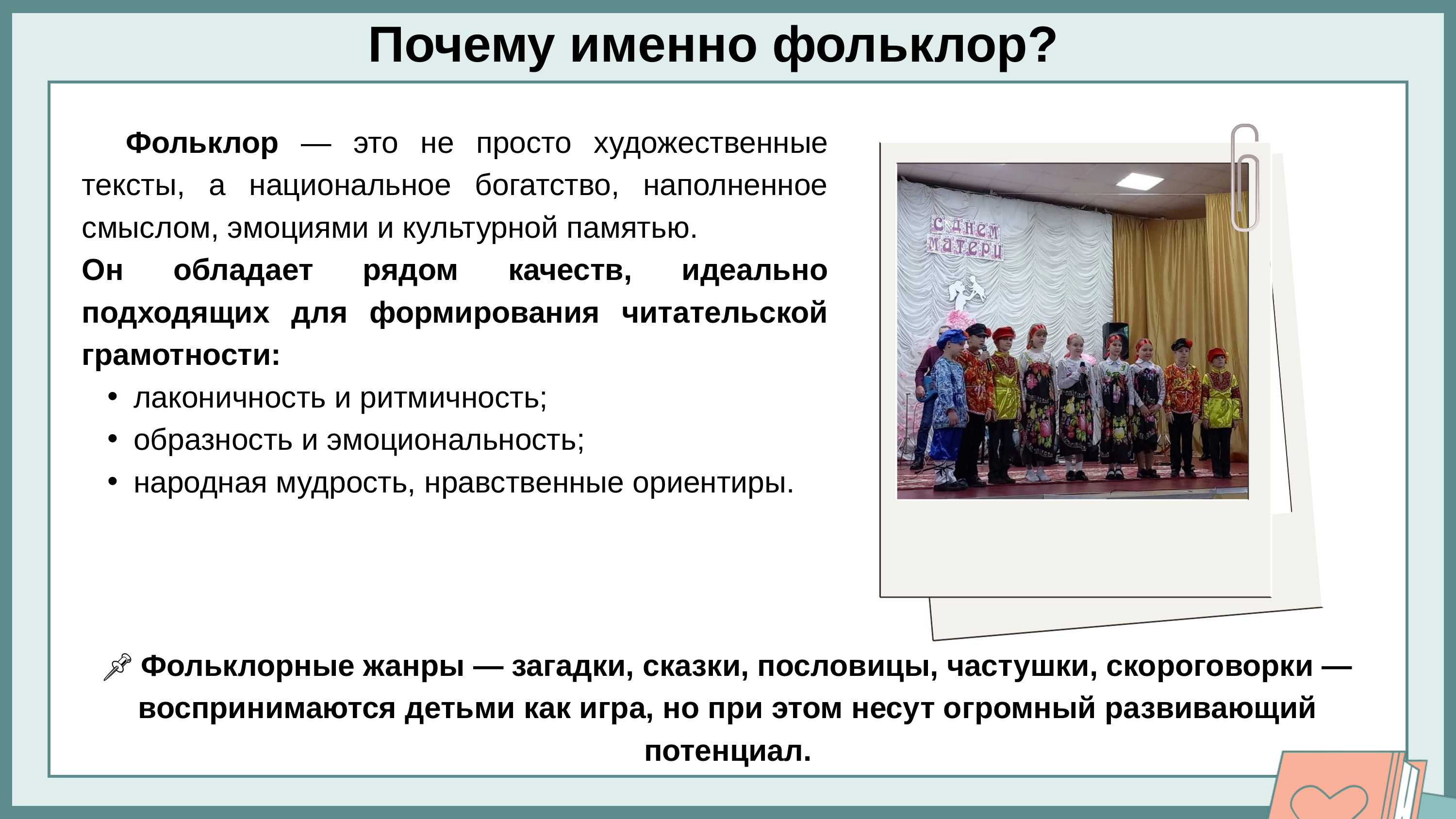

Почему именно фольклор?

  Фольклор — это не просто художественные тексты, а национальное богатство, наполненное смыслом, эмоциями и культурной памятью.
Он обладает рядом качеств, идеально подходящих для формирования читательской грамотности:
лаконичность и ритмичность;
образность и эмоциональность;
народная мудрость, нравственные ориентиры.

📌 Фольклорные жанры — загадки, сказки, пословицы, частушки, скороговорки — воспринимаются детьми как игра, но при этом несут огромный развивающий потенциал.